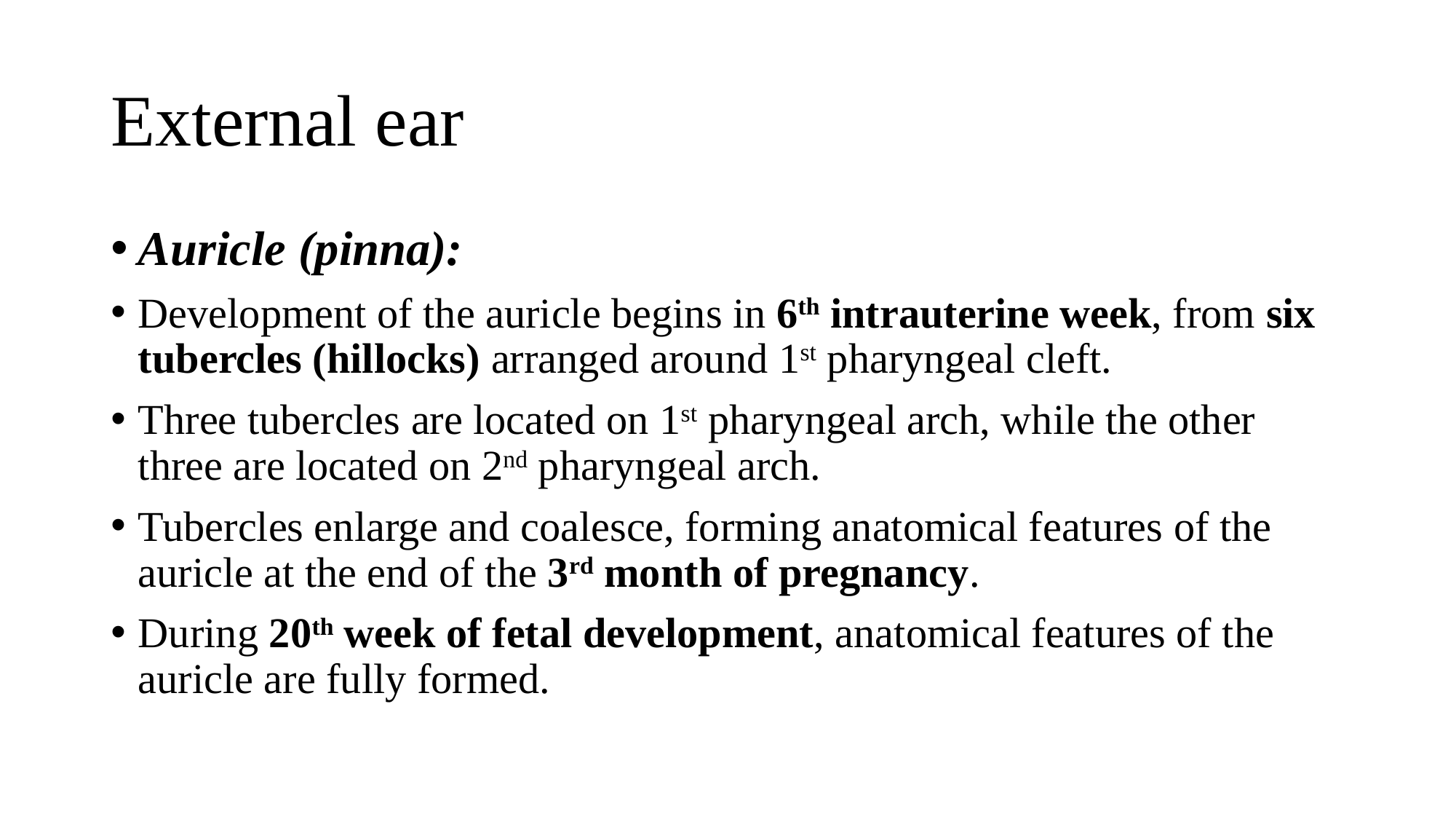

# External ear
Auricle (pinna):
Development of the auricle begins in 6th intrauterine week, from six tubercles (hillocks) arranged around 1st pharyngeal cleft.
Three tubercles are located on 1st pharyngeal arch, while the other three are located on 2nd pharyngeal arch.
Tubercles enlarge and coalesce, forming anatomical features of the auricle at the end of the 3rd month of pregnancy.
During 20th week of fetal development, anatomical features of the auricle are fully formed.